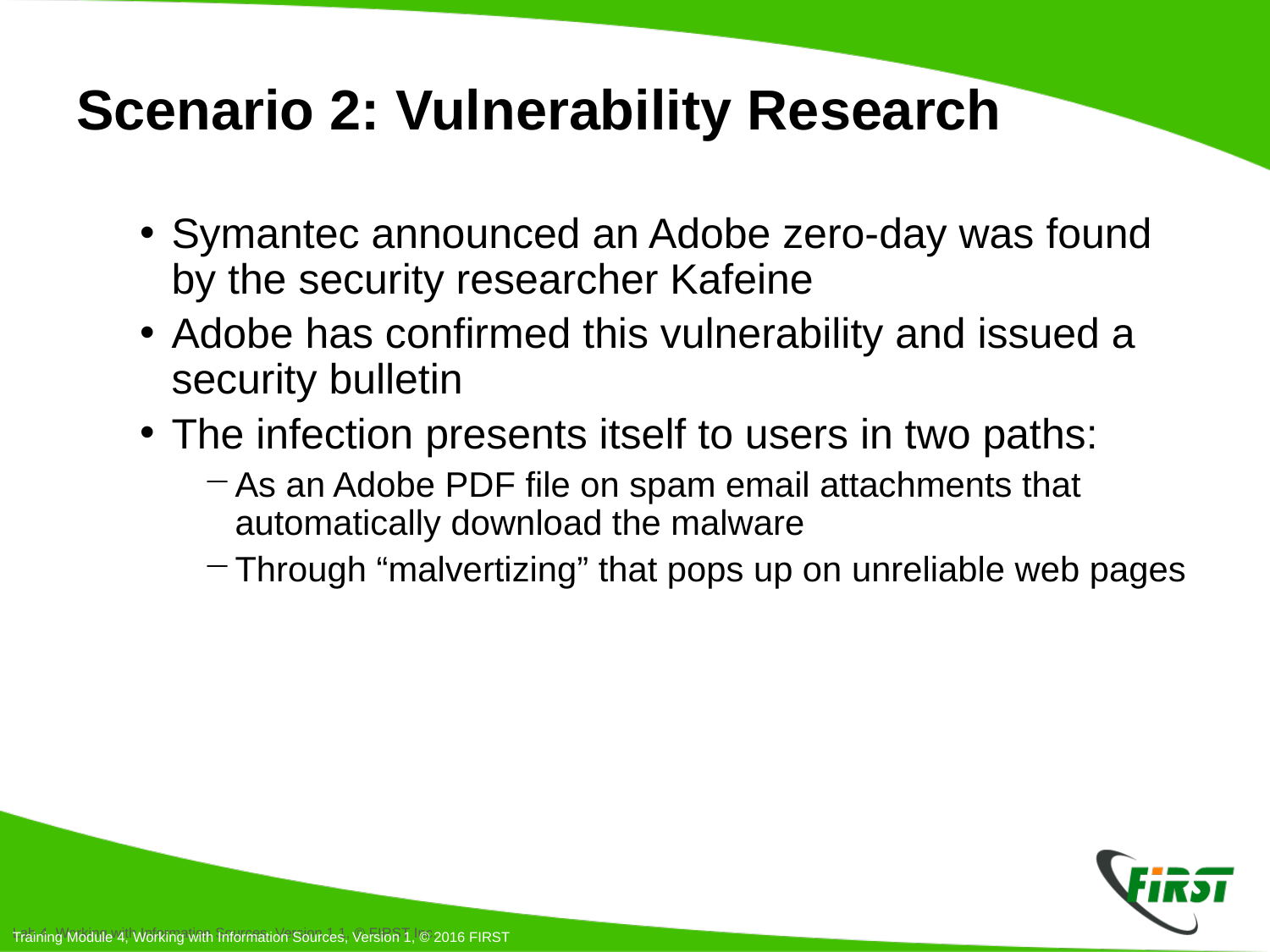

# Scenario 2: Vulnerability Research
Symantec announced an Adobe zero-day was found by the security researcher Kafeine
Adobe has confirmed this vulnerability and issued a
security bulletin
The infection presents itself to users in two paths:
As an Adobe PDF file on spam email attachments that automatically download the malware
Through “malvertizing” that pops up on unreliable web pages
Training Module 4, Working with Information Sources, Version 1, © 2016 FIRST